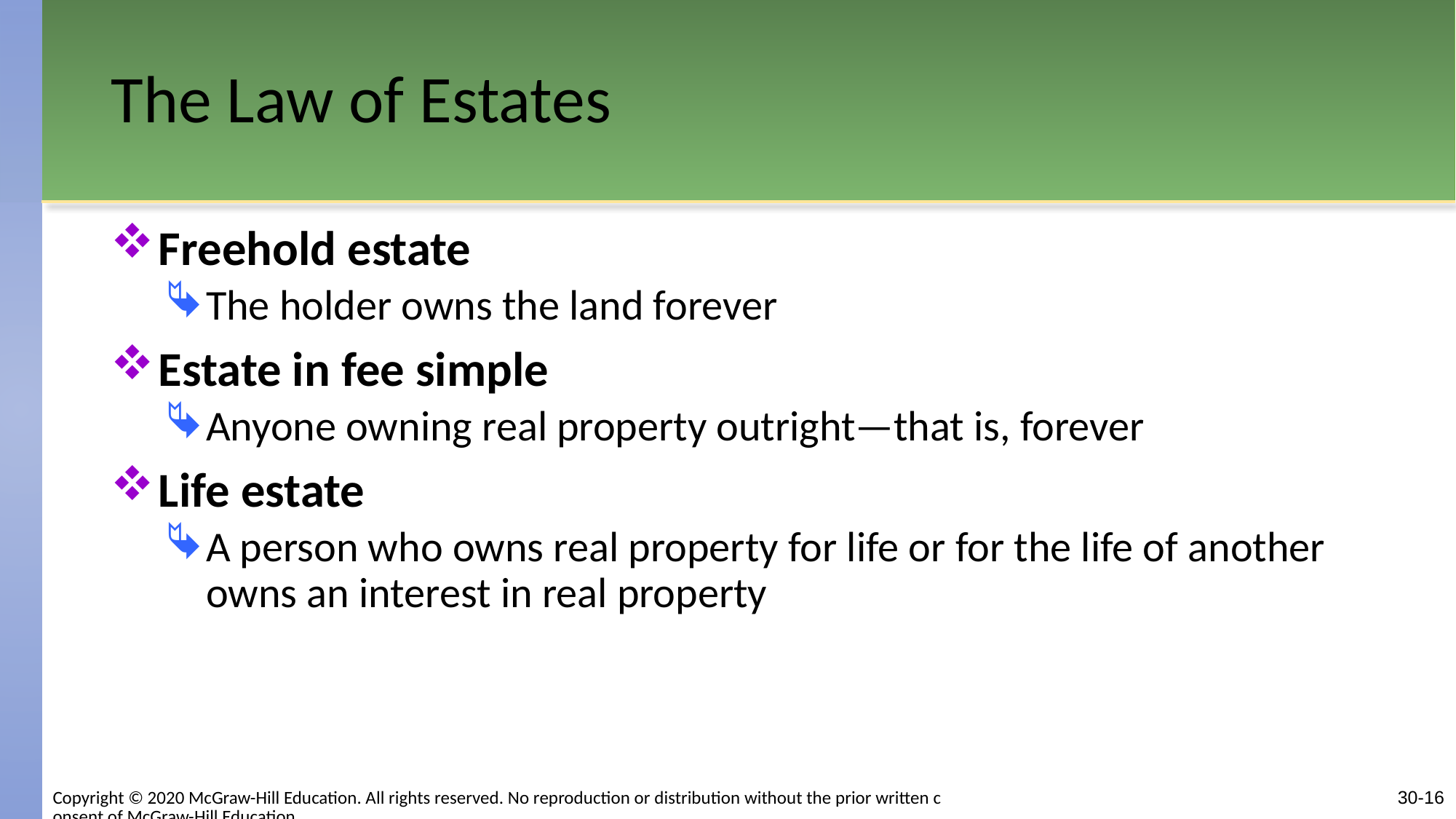

# The Law of Estates
Freehold estate
The holder owns the land forever
Estate in fee simple
Anyone owning real property outright—that is, forever
Life estate
A person who owns real property for life or for the life of another owns an interest in real property

Copyright © 2020 McGraw-Hill Education. All rights reserved. No reproduction or distribution without the prior written consent of McGraw-Hill Education.
30-16